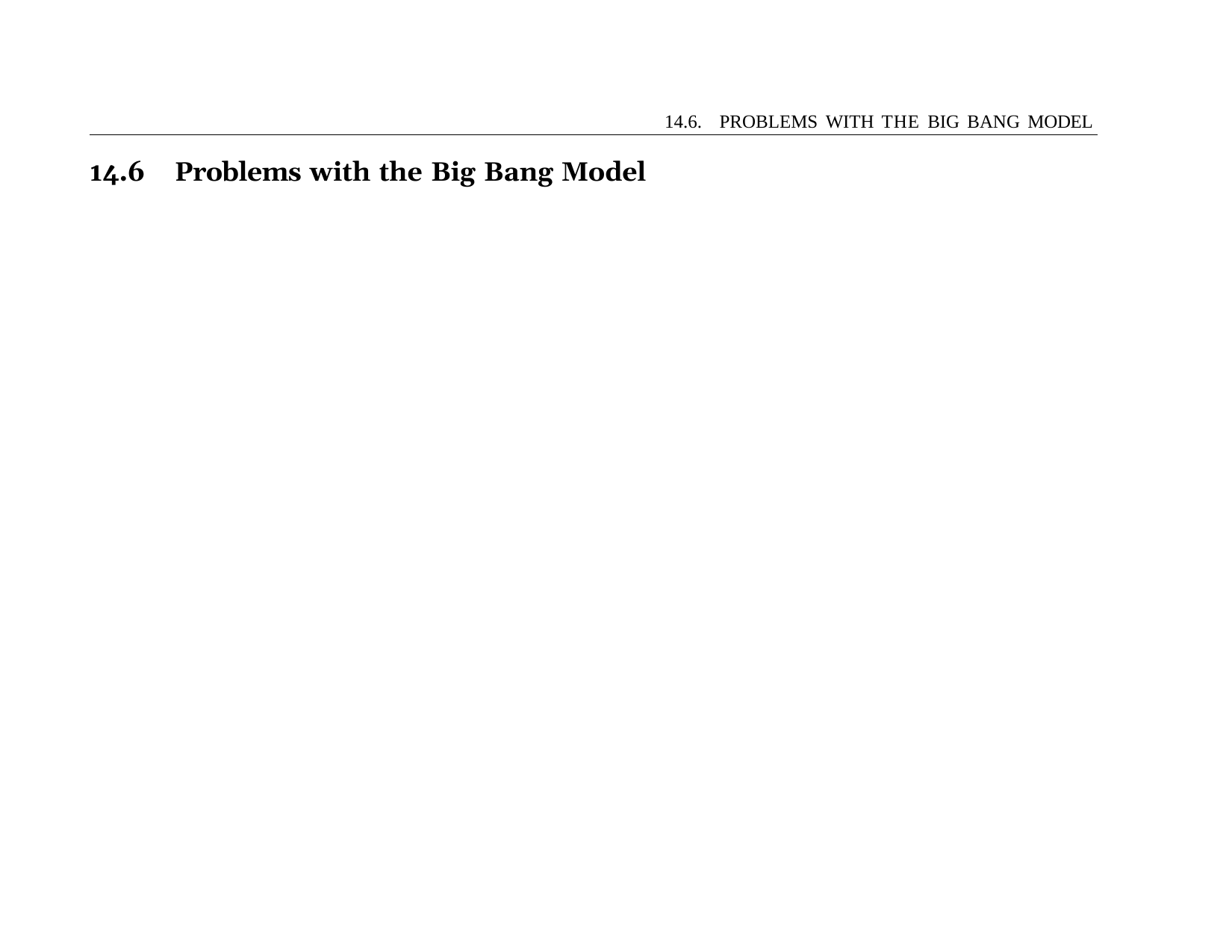

14.6.  PROBLEMS WITH THE BIG BANG MODEL

14.6	Problems with the Big Bang Model